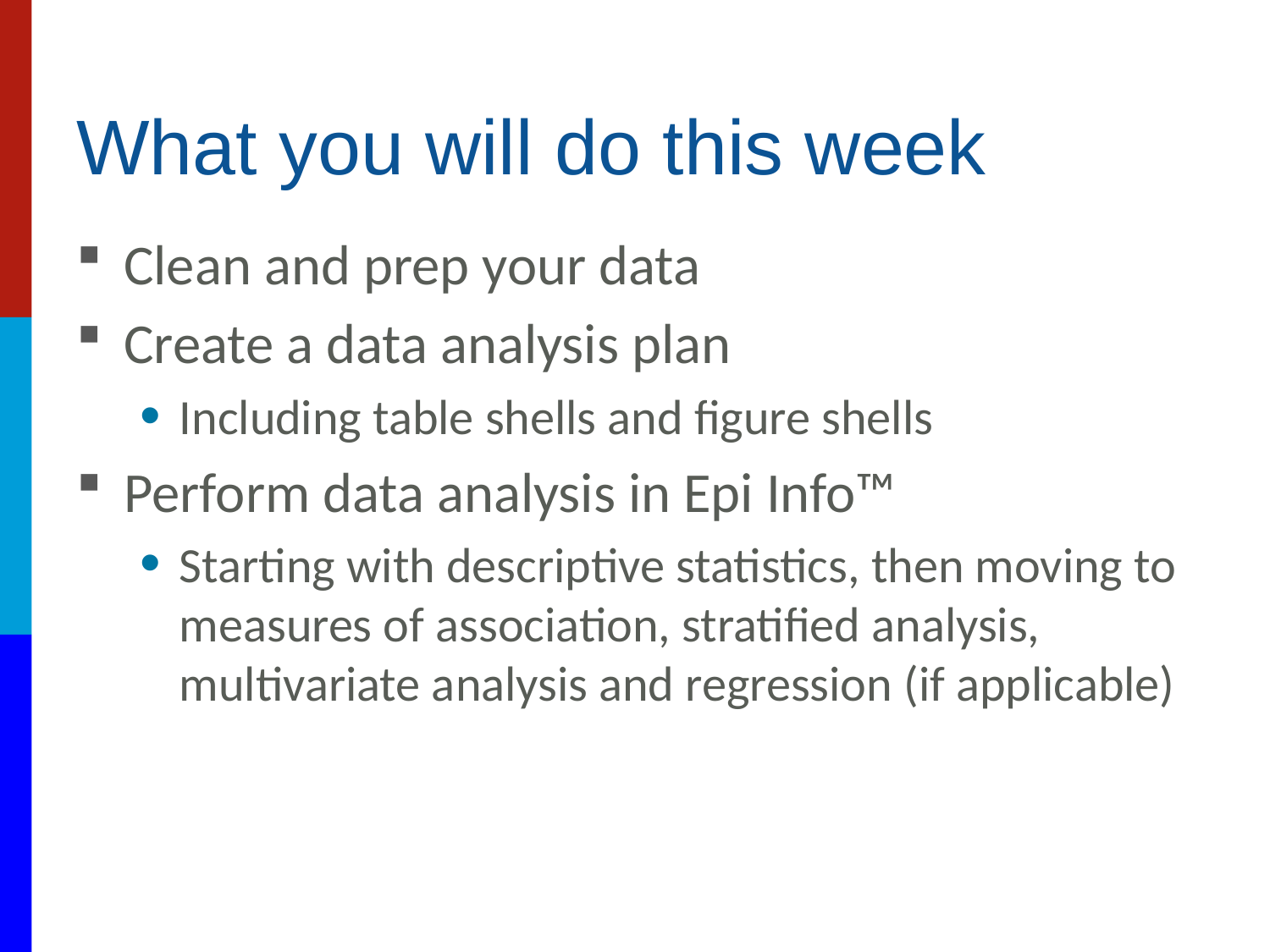

# What you will do this week
Clean and prep your data
Create a data analysis plan
Including table shells and figure shells
Perform data analysis in Epi Info™
Starting with descriptive statistics, then moving to measures of association, stratified analysis, multivariate analysis and regression (if applicable)